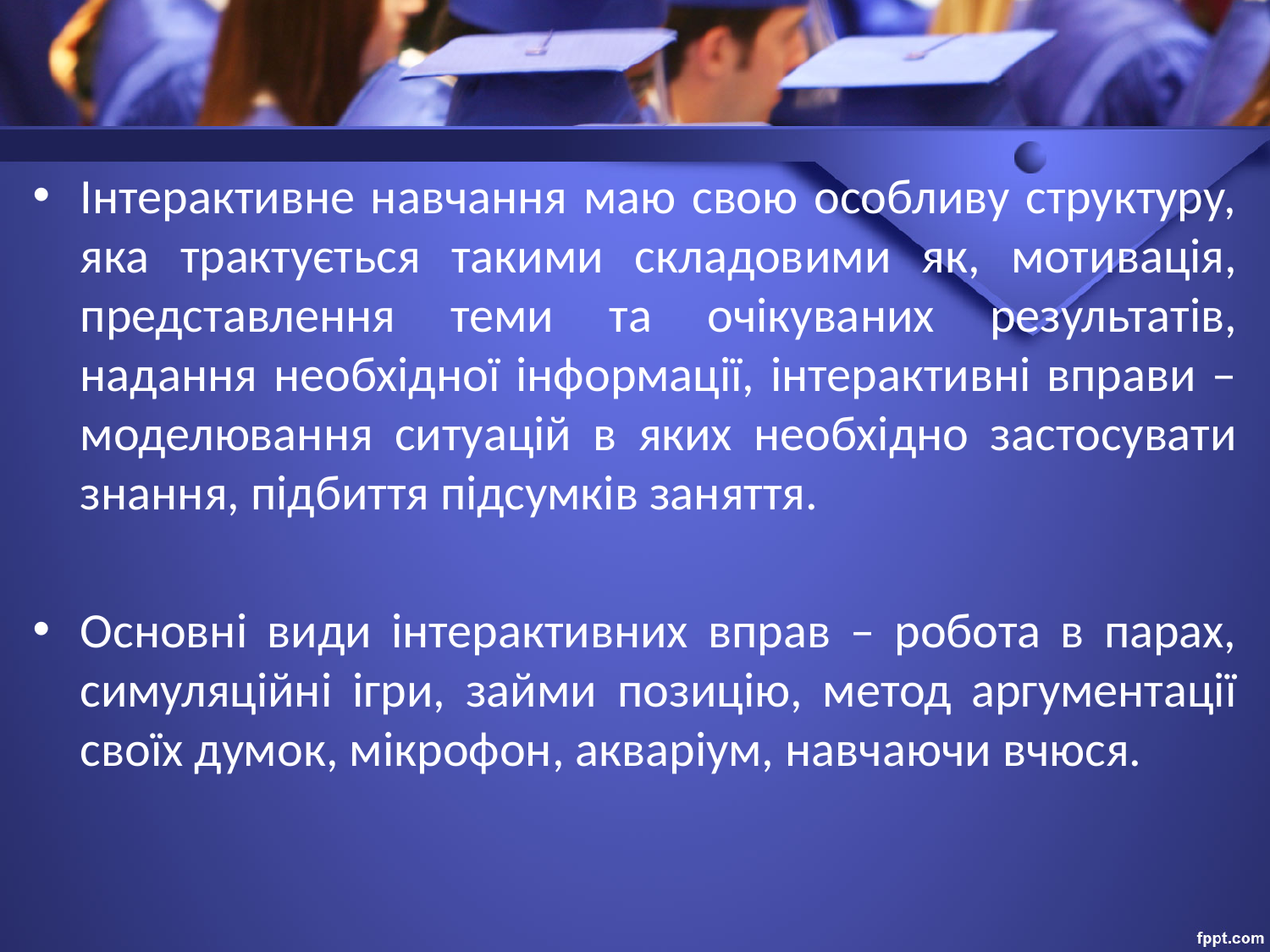

Інтерактивне навчання маю свою особливу структуру, яка трактується такими складовими як, мотивація, представлення теми та очікуваних результатів, надання необхідної інформації, інтерактивні вправи – моделювання ситуацій в яких необхідно застосувати знання, підбиття підсумків заняття.

Основні види інтерактивних вправ – робота в парах, симуляційні ігри, займи позицію, метод аргументації своїх думок, мікрофон, акваріум, навчаючи вчюся.